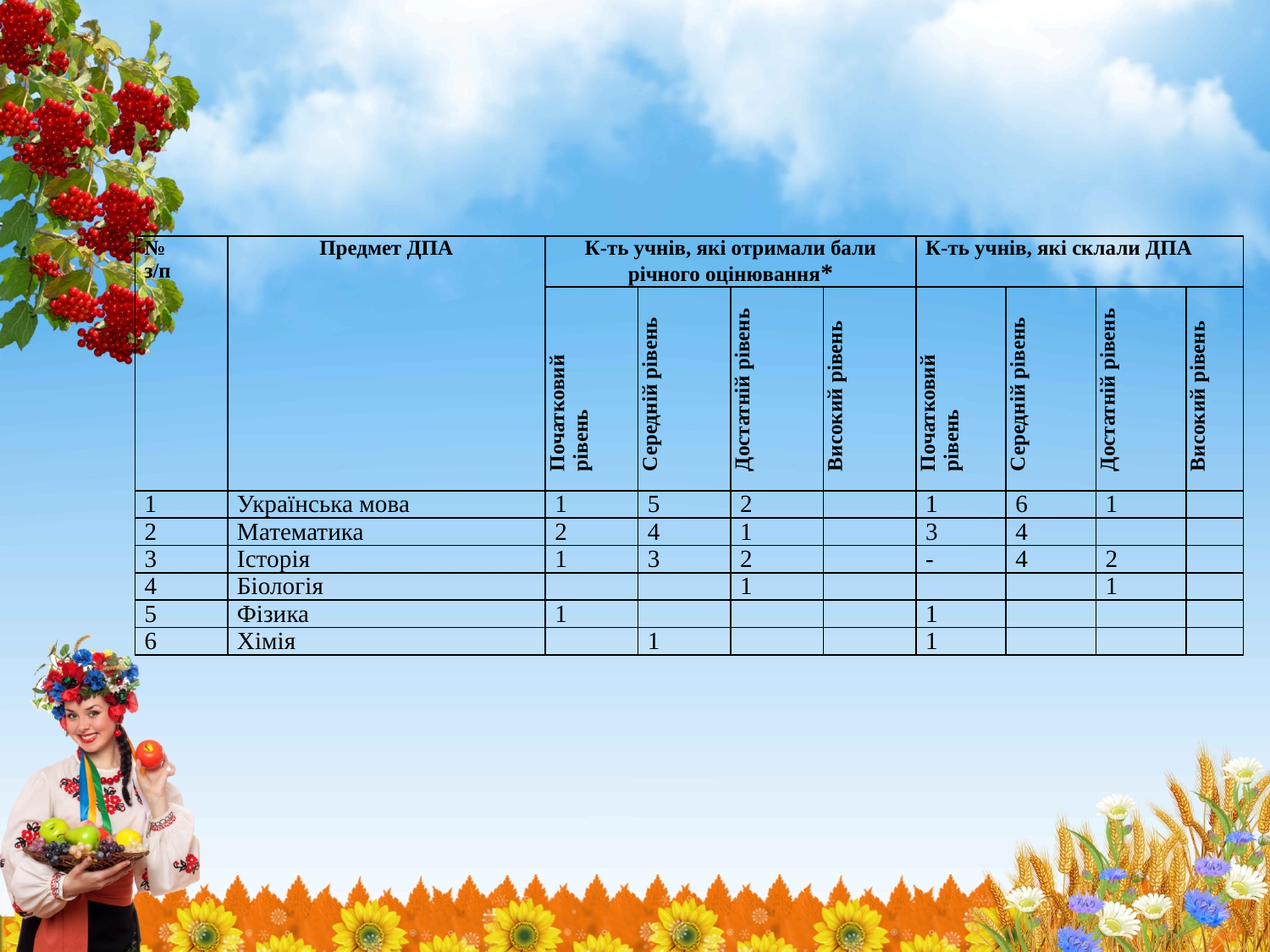

| № з/п | Предмет ДПА | К-ть учнів, які отримали бали річного оцінювання\* |  |  |  | К-ть учнів, які склали ДПА |  |  |  |
| --- | --- | --- | --- | --- | --- | --- | --- | --- | --- |
|  |  | Початковий рівень | Середній рівень | Достатній рівень | Високий рівень | Початковий рівень | Середній рівень | Достатній рівень | Високий рівень |
| 1 | Українська мова | 1 | 5 | 2 |  | 1 | 6 | 1 |  |
| 2 | Математика | 2 | 4 | 1 |  | 3 | 4 |  |  |
| 3 | Історія | 1 | 3 | 2 |  | - | 4 | 2 |  |
| 4 | Біологія |  |  | 1 |  |  |  | 1 |  |
| 5 | Фізика | 1 |  |  |  | 1 |  |  |  |
| 6 | Хімія |  | 1 |  |  | 1 |  |  |  |